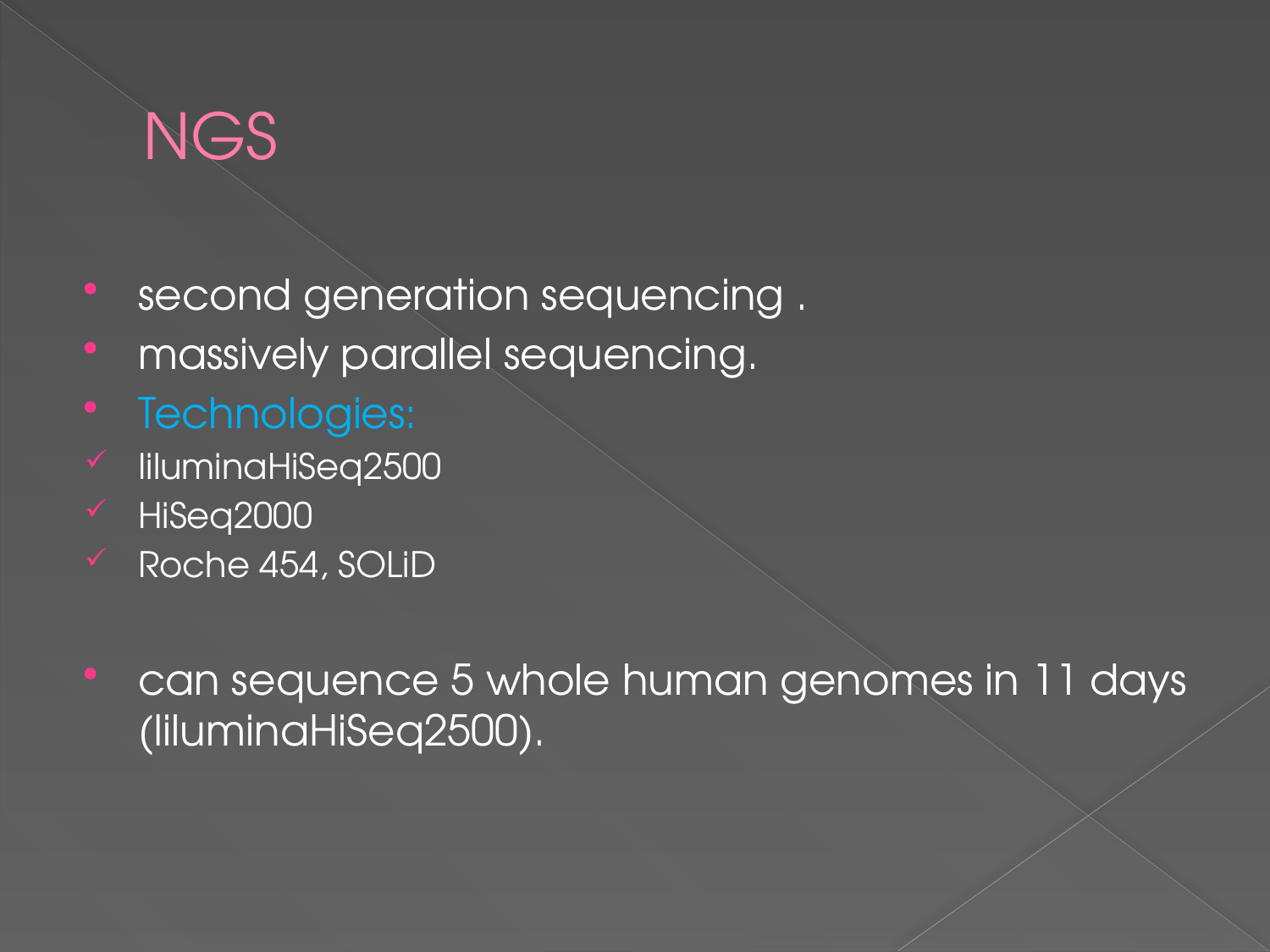

# NGS
second generation sequencing .
massively parallel sequencing.
Technologies:
IiluminaHiSeq2500
HiSeq2000
Roche 454, SOLiD

can sequence 5 whole human genomes in 11 days (IiluminaHiSeq2500).